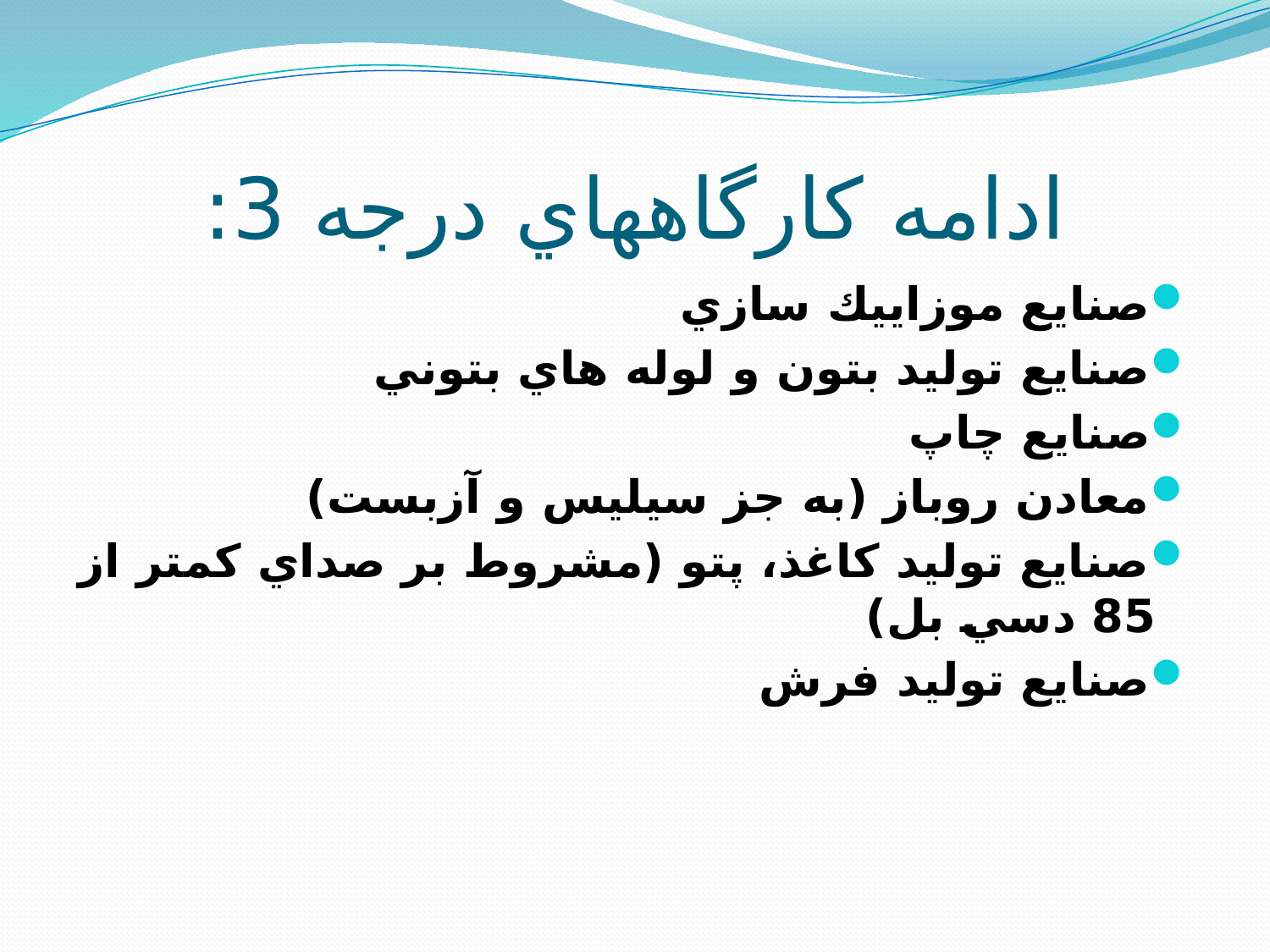

# ادامه كارگاههاي درجه 3:
صنايع موزاييك سازي
صنايع توليد بتون و لوله هاي بتوني
صنايع چاپ
معادن روباز (به جز سيليس و آزبست)
صنايع توليد كاغذ، پتو (مشروط بر صداي كمتر از 85 دسي بل)
صنايع توليد فرش